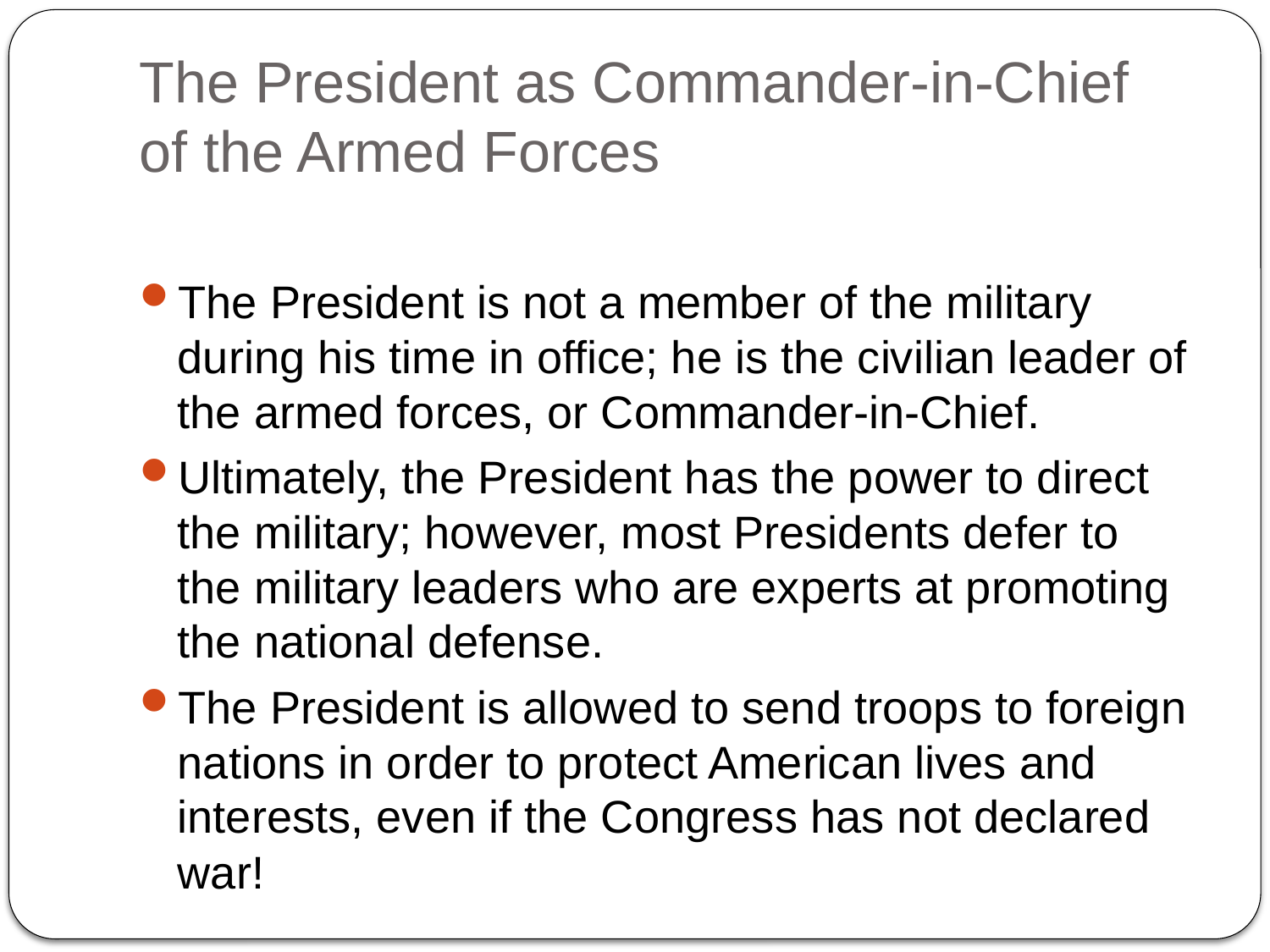

# The President as Commander-in-Chief of the Armed Forces

The President is not a member of the military during his time in office; he is the civilian leader of the armed forces, or Commander-in-Chief.
Ultimately, the President has the power to direct the military; however, most Presidents defer to the military leaders who are experts at promoting the national defense.
The President is allowed to send troops to foreign nations in order to protect American lives and interests, even if the Congress has not declared war!